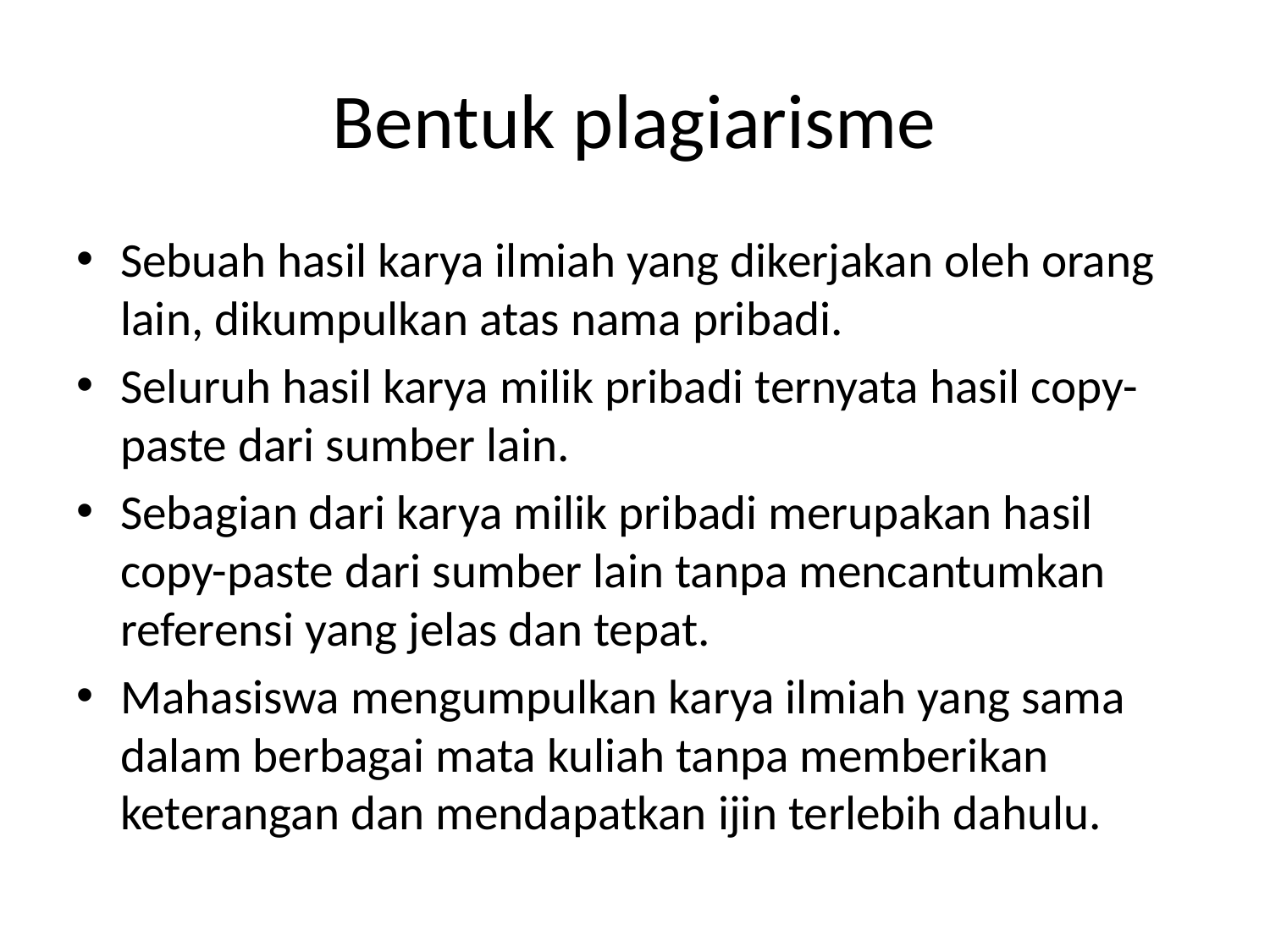

# Bentuk plagiarisme
Sebuah hasil karya ilmiah yang dikerjakan oleh orang lain, dikumpulkan atas nama pribadi.
Seluruh hasil karya milik pribadi ternyata hasil copy-paste dari sumber lain.
Sebagian dari karya milik pribadi merupakan hasil copy-paste dari sumber lain tanpa mencantumkan referensi yang jelas dan tepat.
Mahasiswa mengumpulkan karya ilmiah yang sama dalam berbagai mata kuliah tanpa memberikan keterangan dan mendapatkan ijin terlebih dahulu.